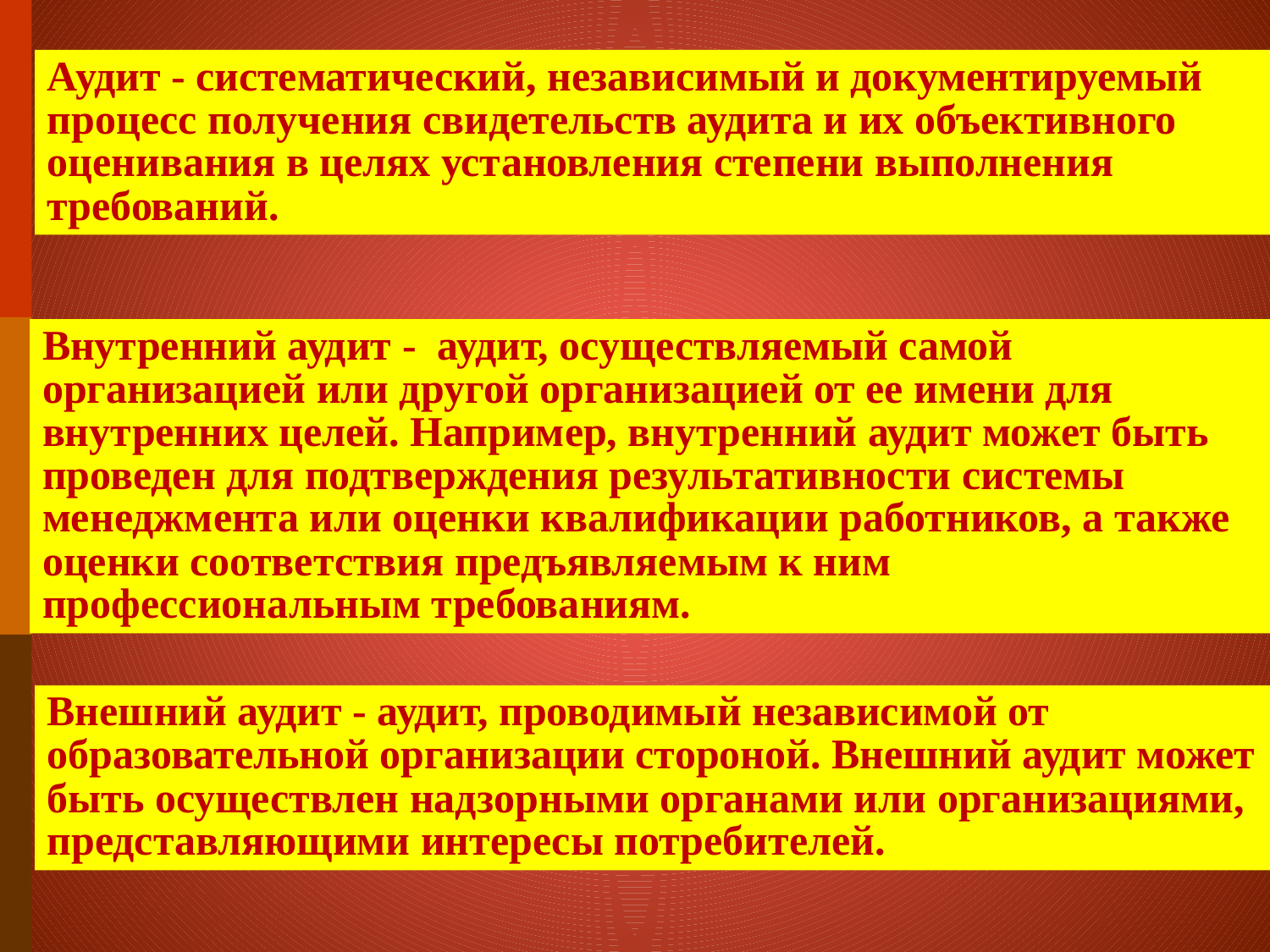

Аудит - систематический, независимый и документируемый процесс получения свидетельств аудита и их объективного оценивания в целях установления степени выполнения требований.
Внутренний аудит -  аудит, осуществляемый самой организацией или другой организацией от ее имени для внутренних целей. Например, внутренний аудит может быть проведен для подтверждения результативности системы менеджмента или оценки квалификации работников, а также оценки соответствия предъявляемым к ним профессиональным требованиям.
Внешний аудит - аудит, проводимый независимой от образовательной организации стороной. Внешний аудит может быть осуществлен надзорными органами или организациями, представляющими интересы потребителей.